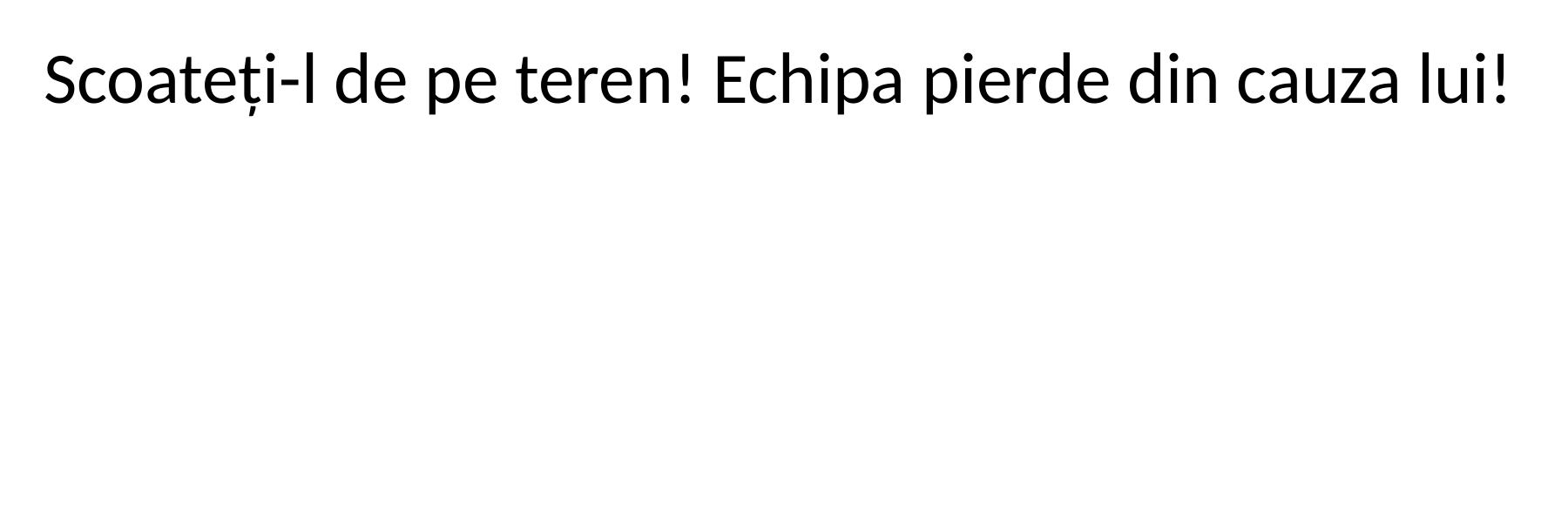

Scoateți-l de pe teren! Echipa pierde din cauza lui!